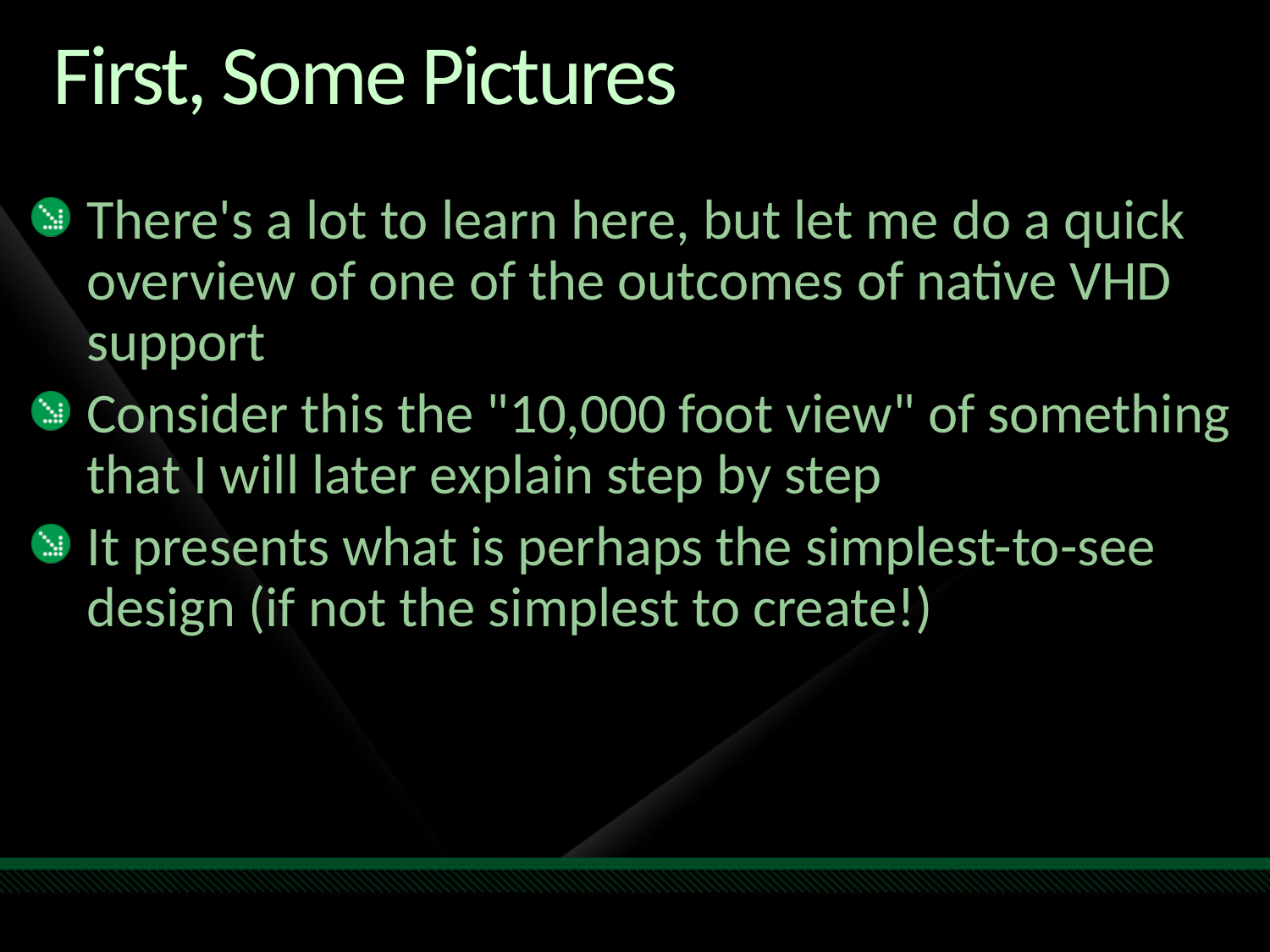

# First, Some Pictures
There's a lot to learn here, but let me do a quick overview of one of the outcomes of native VHD support
Consider this the "10,000 foot view" of something that I will later explain step by step
It presents what is perhaps the simplest-to-see design (if not the simplest to create!)